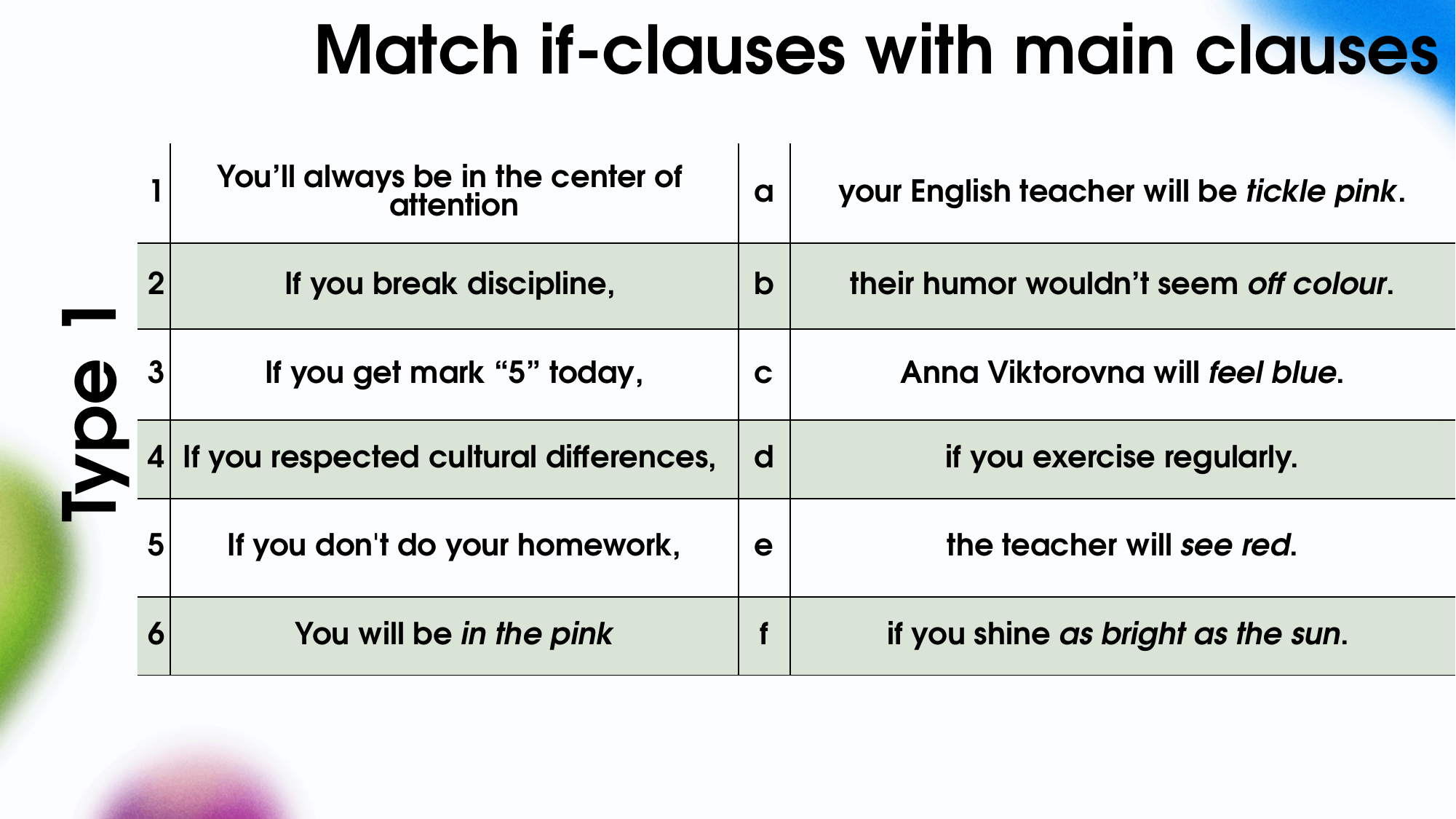

Match if-clauses with main clauses
| 1 | You’ll always be in the center of attention | a | your English teacher will be tickle pink. |
| --- | --- | --- | --- |
| 2 | If you break discipline, | b | their humor wouldn’t seem off colour. |
| 3 | If you get mark “5” today, | c | Anna Viktorovna will feel blue. |
| 4 | If you respected cultural differences, | d | if you exercise regularly. |
| 5 | If you don't do your homework, | e | the teacher will see red. |
| 6 | You will be in the pink | f | if you shine as bright as the sun. |
Type 1